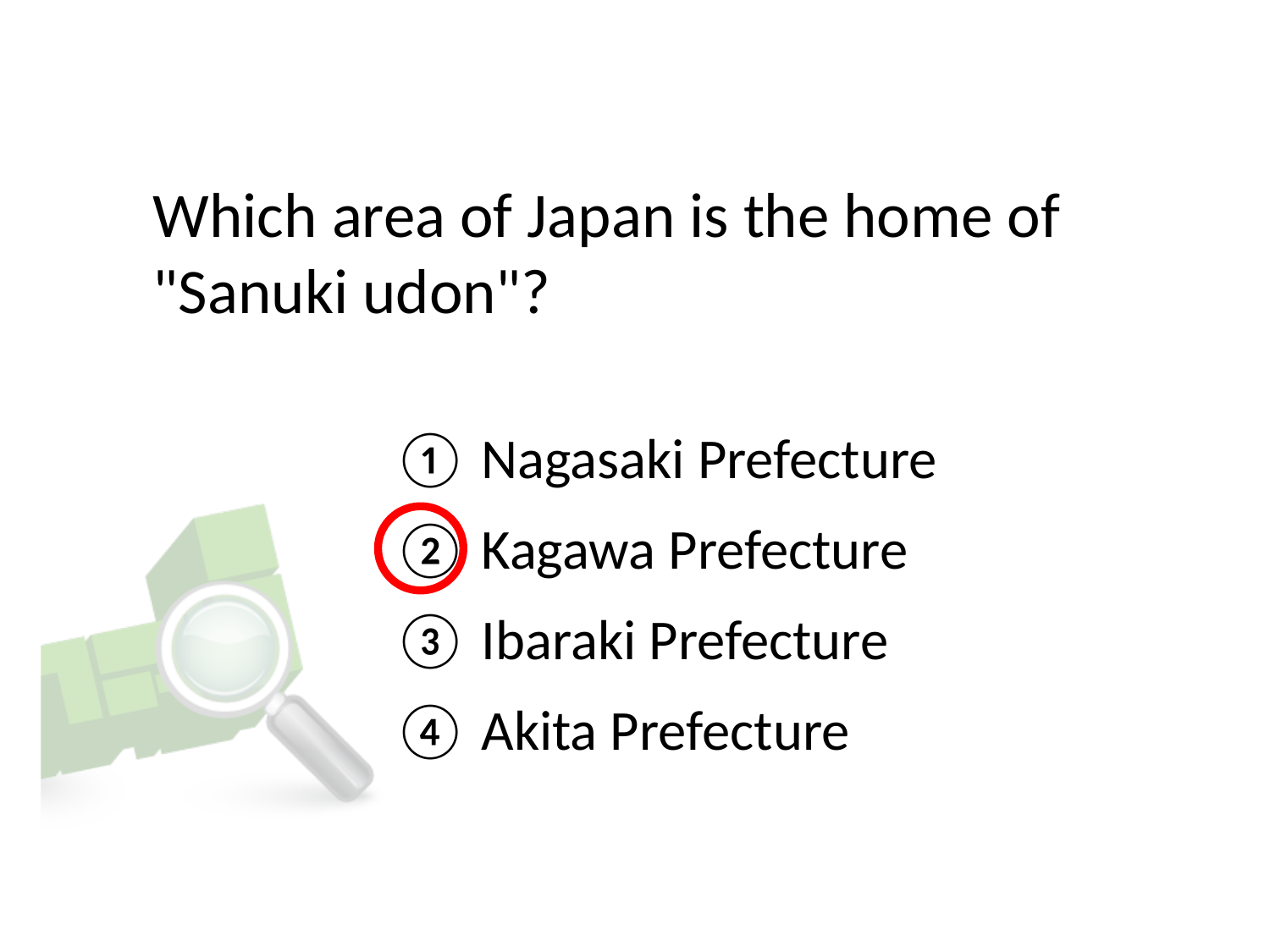

# Which area of Japan is the home of "Sanuki udon"?
① Nagasaki Prefecture
② Kagawa Prefecture
③ Ibaraki Prefecture
④ Akita Prefecture